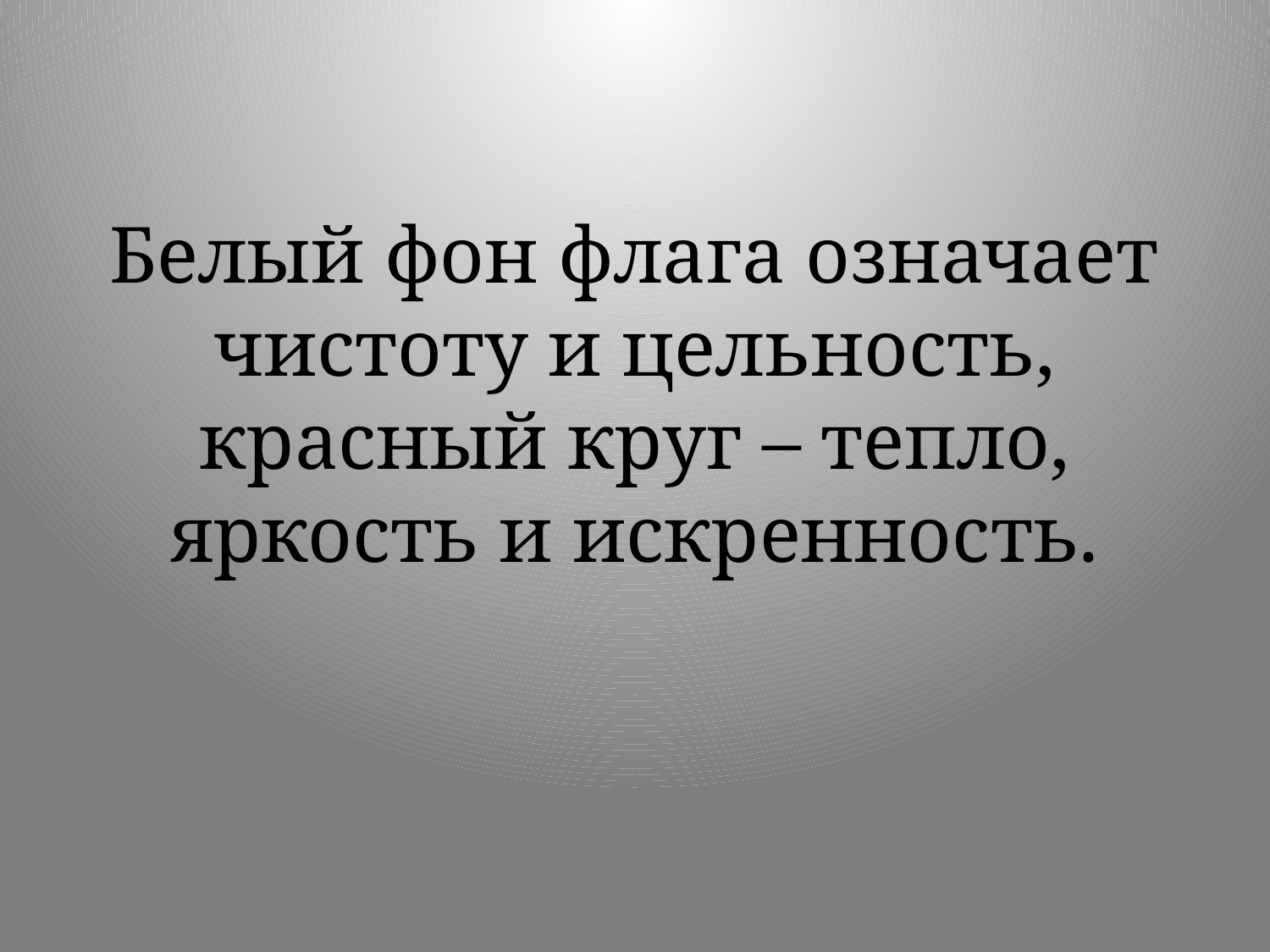

# Белый фон флага означает чистоту и цельность, красный круг – тепло, яркость и искренность.